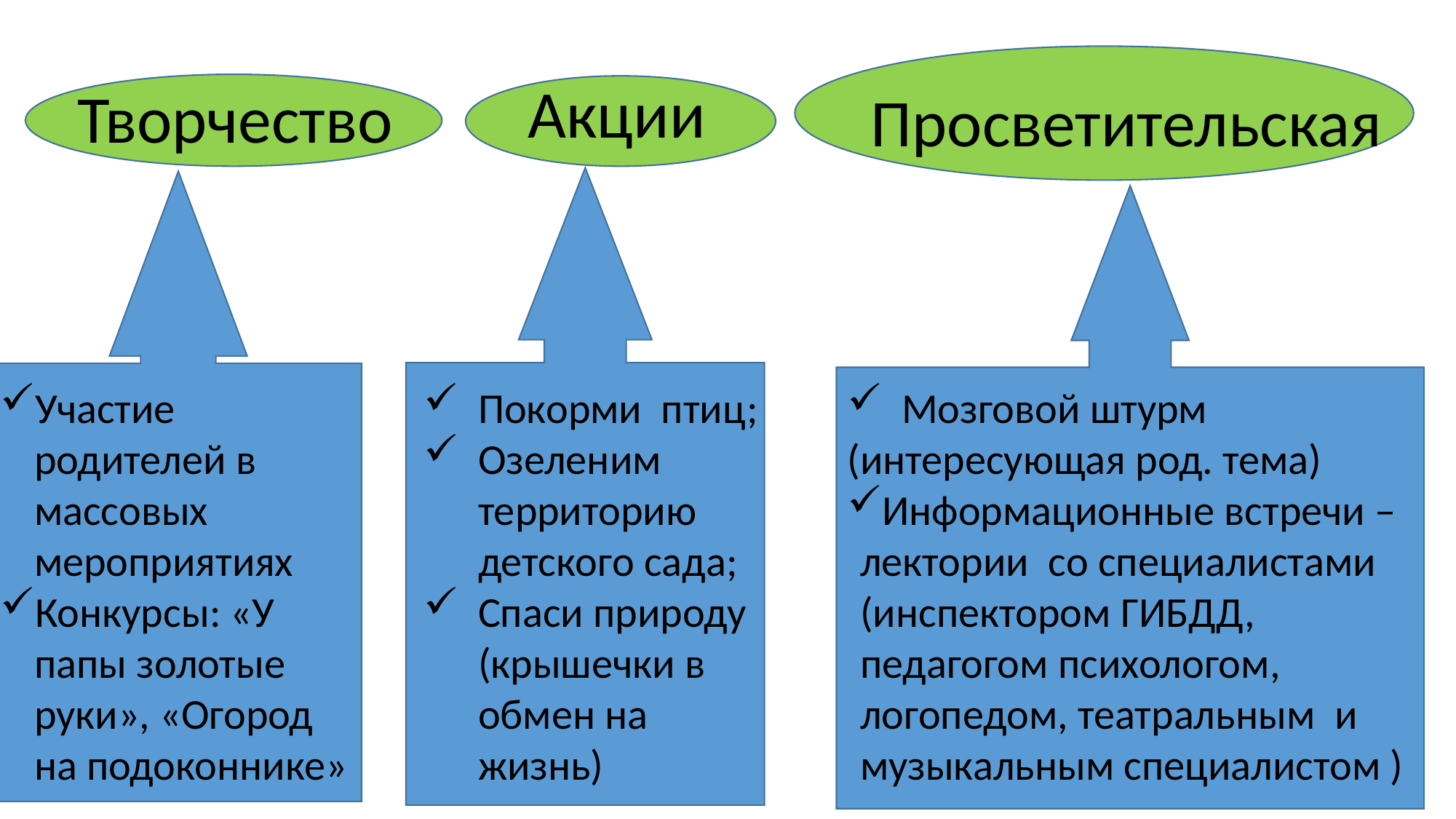

# Творчество

Акции

Просветительская

Участие родителей в массовых мероприятиях
Конкурсы: «У папы золотые руки», «Огород на подоконнике»
Покорми  птиц;
Озеленим территорию  детского сада;
Спаси природу (крышечки в обмен на жизнь)
Мозговой штурм
(интересующая род. тема)
Информационные встречи – лектории  со специалистами (инспектором ГИБДД, педагогом психологом, логопедом, театральным  и  музыкальным специалистом )